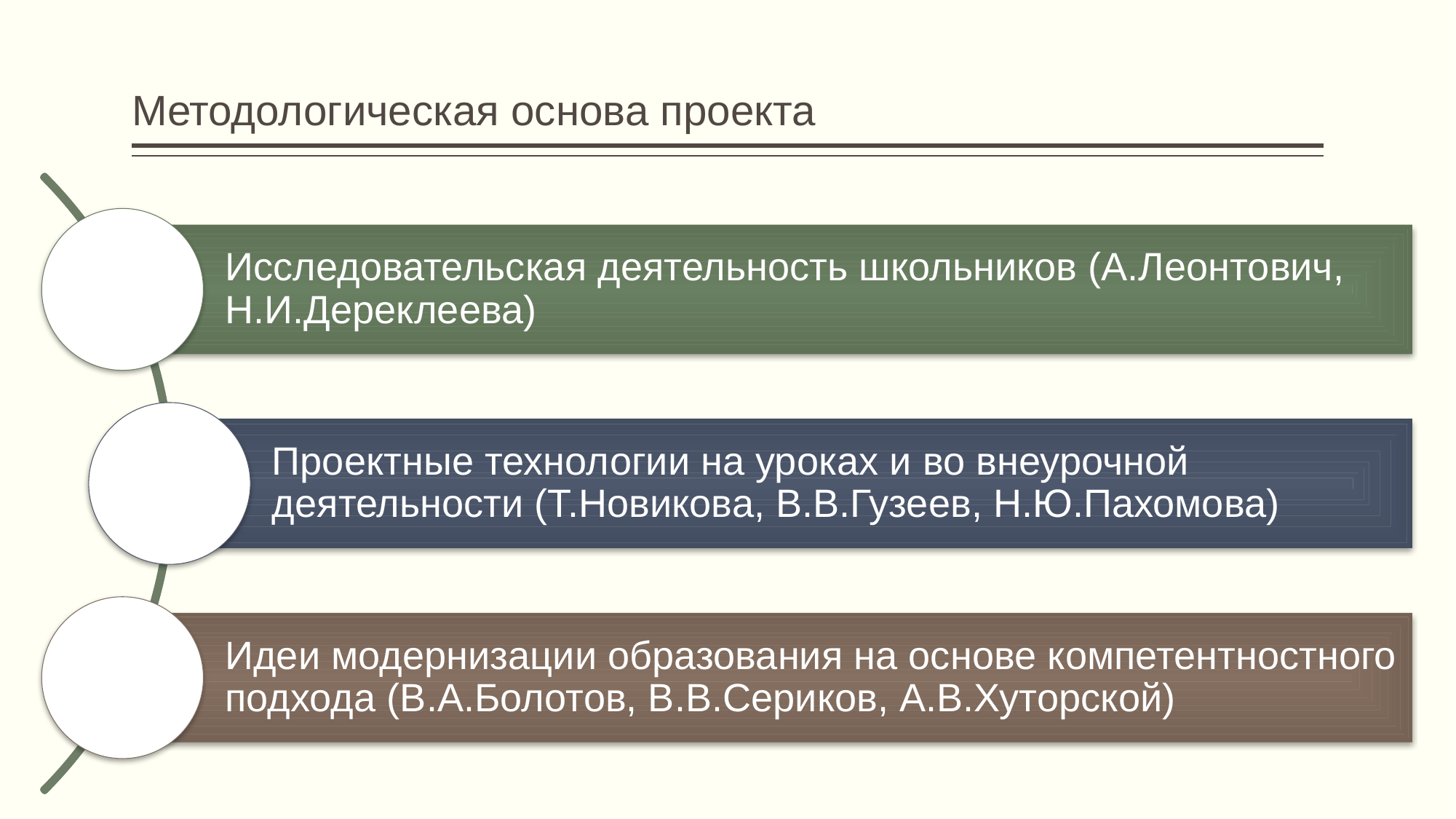

# Методологическая основа проекта
Исследовательская деятельность школьников (А.Леонтович, Н.И.Дереклеева)
Проектные технологии на уроках и во внеурочной деятельности (Т.Новикова, В.В.Гузеев, Н.Ю.Пахомова)
Идеи модернизации образования на основе компетентностного подхода (В.А.Болотов, В.В.Сериков, А.В.Хуторской)